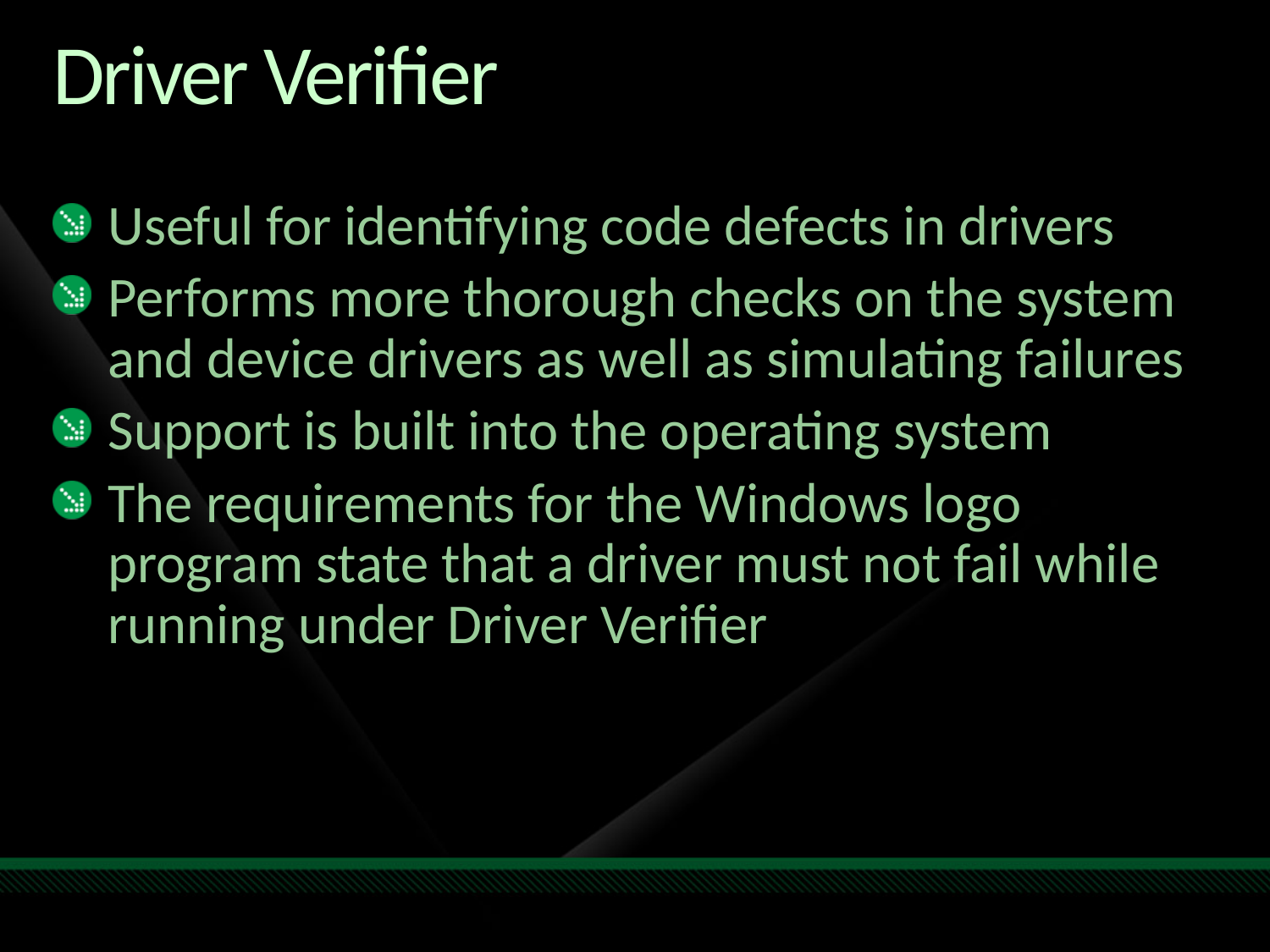

# Driver Verifier
Useful for identifying code defects in drivers
Performs more thorough checks on the system and device drivers as well as simulating failures
Support is built into the operating system
The requirements for the Windows logo program state that a driver must not fail while running under Driver Verifier